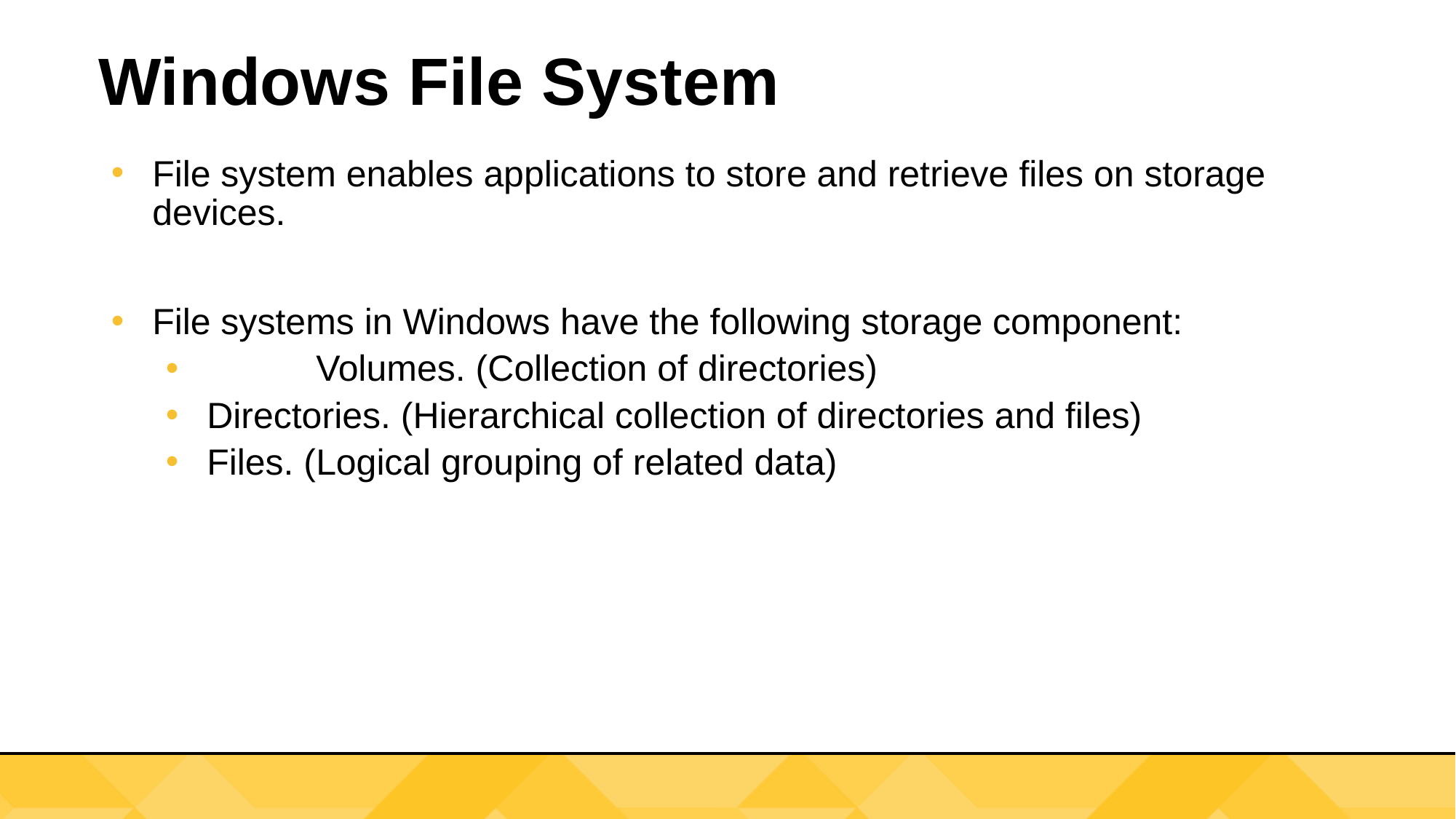

# Windows File System
File system enables applications to store and retrieve files on storage devices.

File systems in Windows have the following storage component:
	Volumes. (Collection of directories)
Directories. (Hierarchical collection of directories and files)
Files. (Logical grouping of related data)